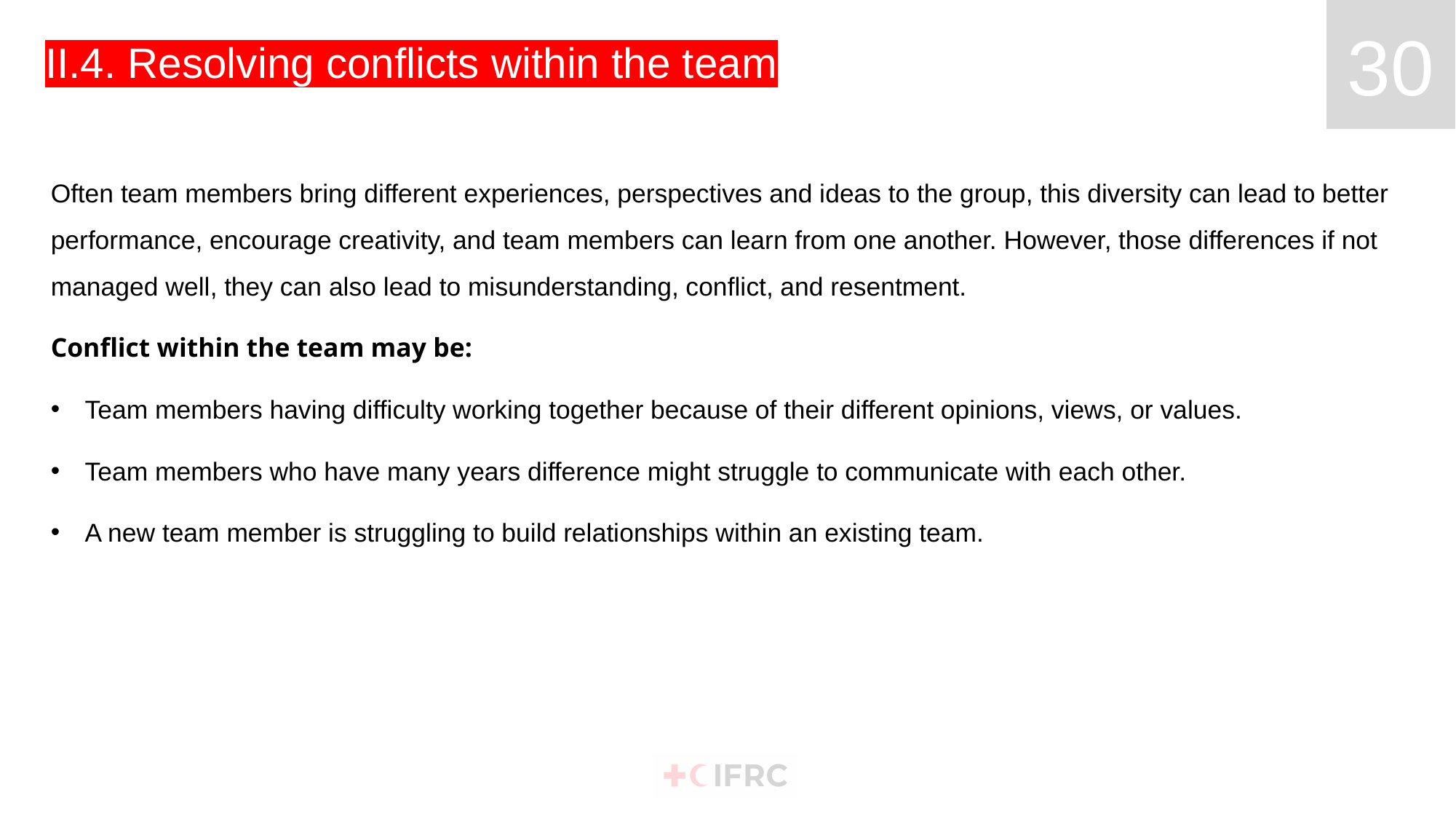

# II.4. Resolving conflicts within the team
Often team members bring different experiences, perspectives and ideas to the group, this diversity can lead to better performance, encourage creativity, and team members can learn from one another. However, those differences if not managed well, they can also lead to misunderstanding, conflict, and resentment.
Conflict within the team may be:
Team members having difficulty working together because of their different opinions, views, or values.
Team members who have many years difference might struggle to communicate with each other.
A new team member is struggling to build relationships within an existing team.